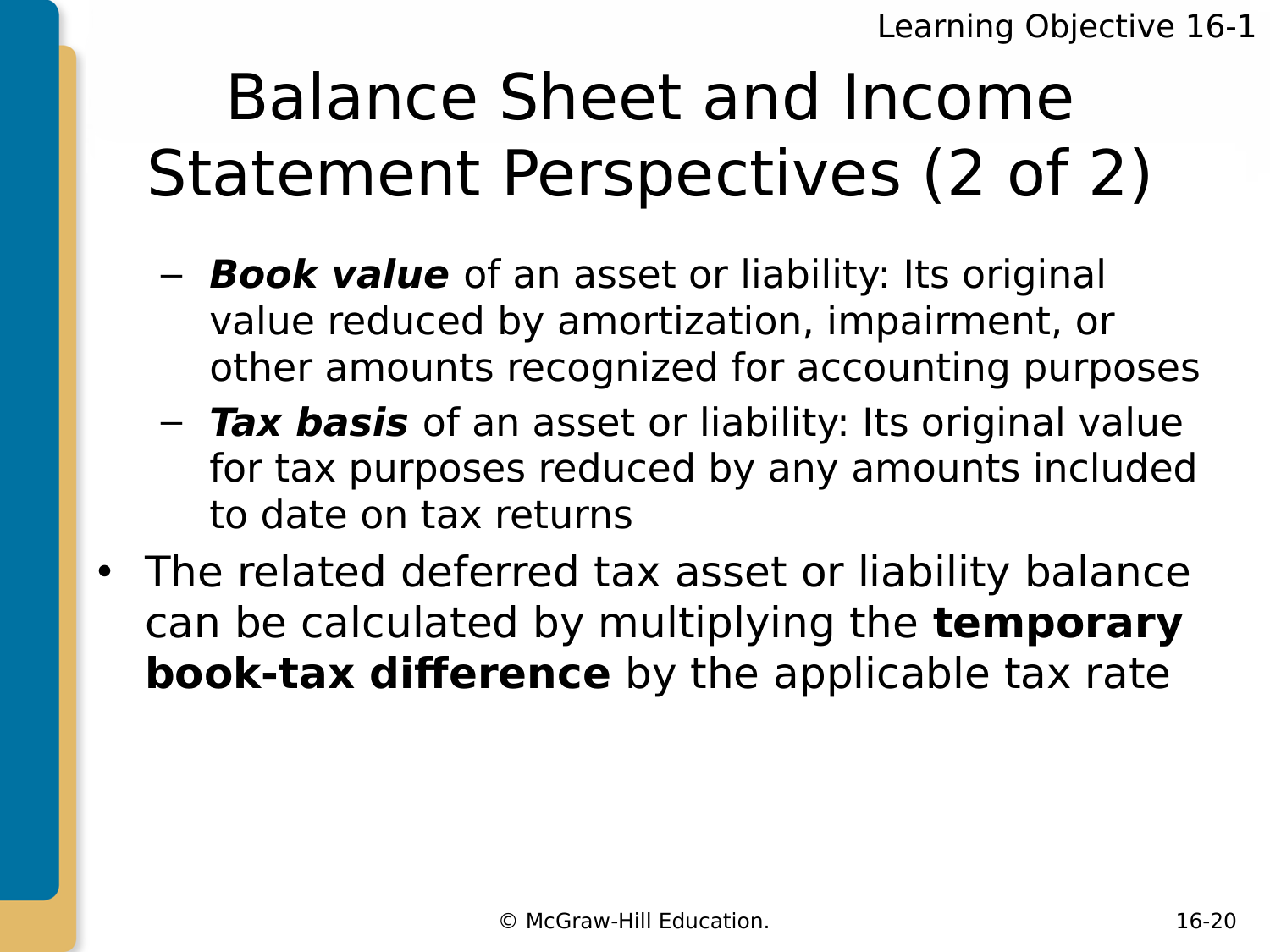

Learning Objective 16-1
# Balance Sheet and Income Statement Perspectives (2 of 2)
Book value of an asset or liability: Its original value reduced by amortization, impairment, or other amounts recognized for accounting purposes
Tax basis of an asset or liability: Its original value for tax purposes reduced by any amounts included to date on tax returns
The related deferred tax asset or liability balance can be calculated by multiplying the temporary book-tax difference by the applicable tax rate